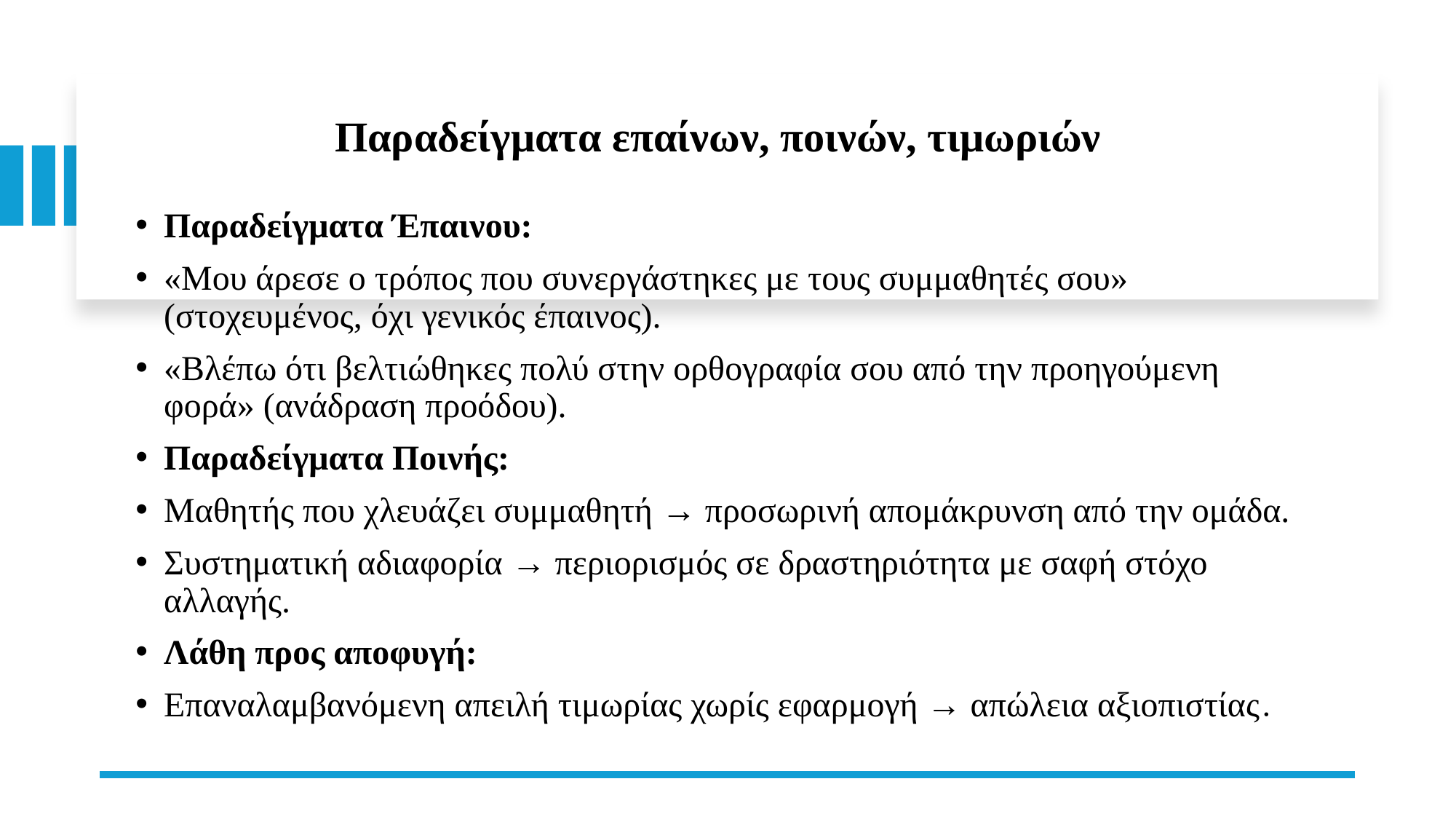

# Παραδείγματα επαίνων, ποινών, τιμωριών

Παραδείγματα Έπαινου:
«Μου άρεσε ο τρόπος που συνεργάστηκες με τους συμμαθητές σου» (στοχευμένος, όχι γενικός έπαινος).
«Βλέπω ότι βελτιώθηκες πολύ στην ορθογραφία σου από την προηγούμενη φορά» (ανάδραση προόδου).
Παραδείγματα Ποινής:
Μαθητής που χλευάζει συμμαθητή → προσωρινή απομάκρυνση από την ομάδα.
Συστηματική αδιαφορία → περιορισμός σε δραστηριότητα με σαφή στόχο αλλαγής.
Λάθη προς αποφυγή:
Επαναλαμβανόμενη απειλή τιμωρίας χωρίς εφαρμογή → απώλεια αξιοπιστίας.